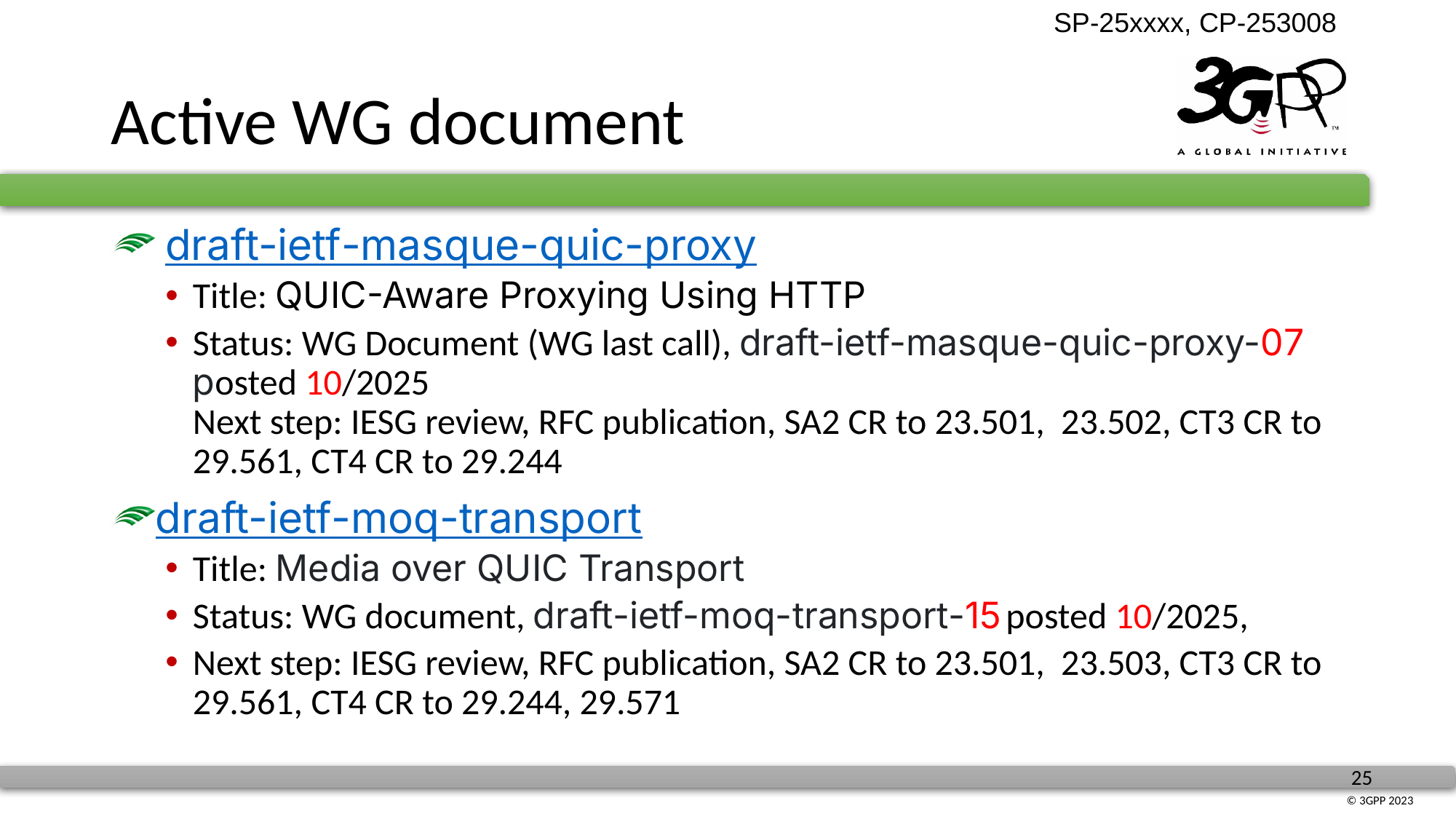

# Active WG document
 draft-ietf-masque-quic-proxy
Title: QUIC-Aware Proxying Using HTTP
Status: WG Document (WG last call), draft-ietf-masque-quic-proxy-07 posted 10/2025
Next step: IESG review, RFC publication, SA2 CR to 23.501,  23.502, CT3 CR to 29.561, CT4 CR to 29.244
draft-ietf-moq-transport
Title: Media over QUIC Transport
Status: WG document, draft-ietf-moq-transport-15 posted 10/2025,
Next step: IESG review, RFC publication, SA2 CR to 23.501,  23.503, CT3 CR to 29.561, CT4 CR to 29.244, 29.571